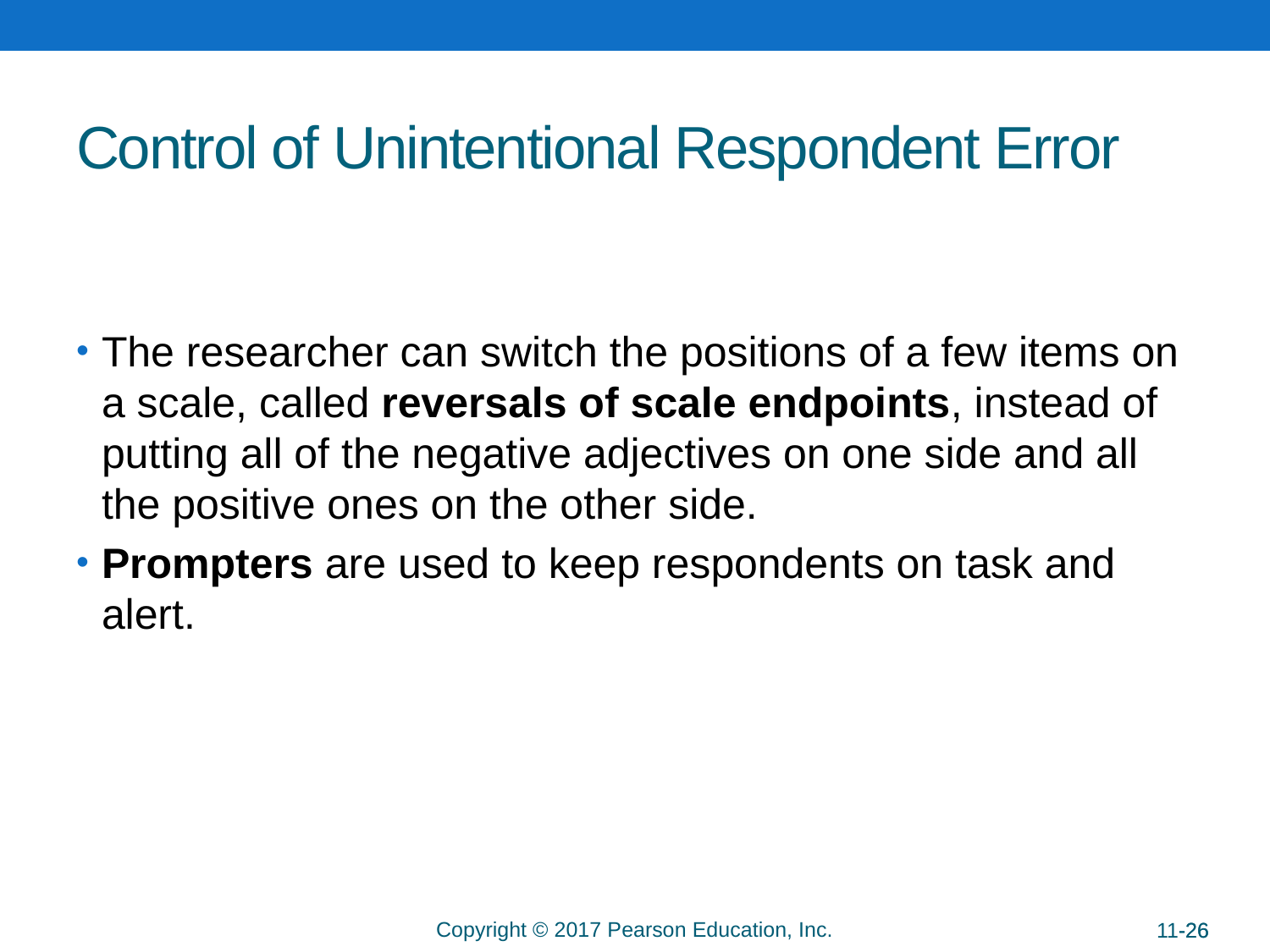

# Control of Unintentional Respondent Error
The researcher can switch the positions of a few items on a scale, called reversals of scale endpoints, instead of putting all of the negative adjectives on one side and all the positive ones on the other side.
Prompters are used to keep respondents on task and alert.